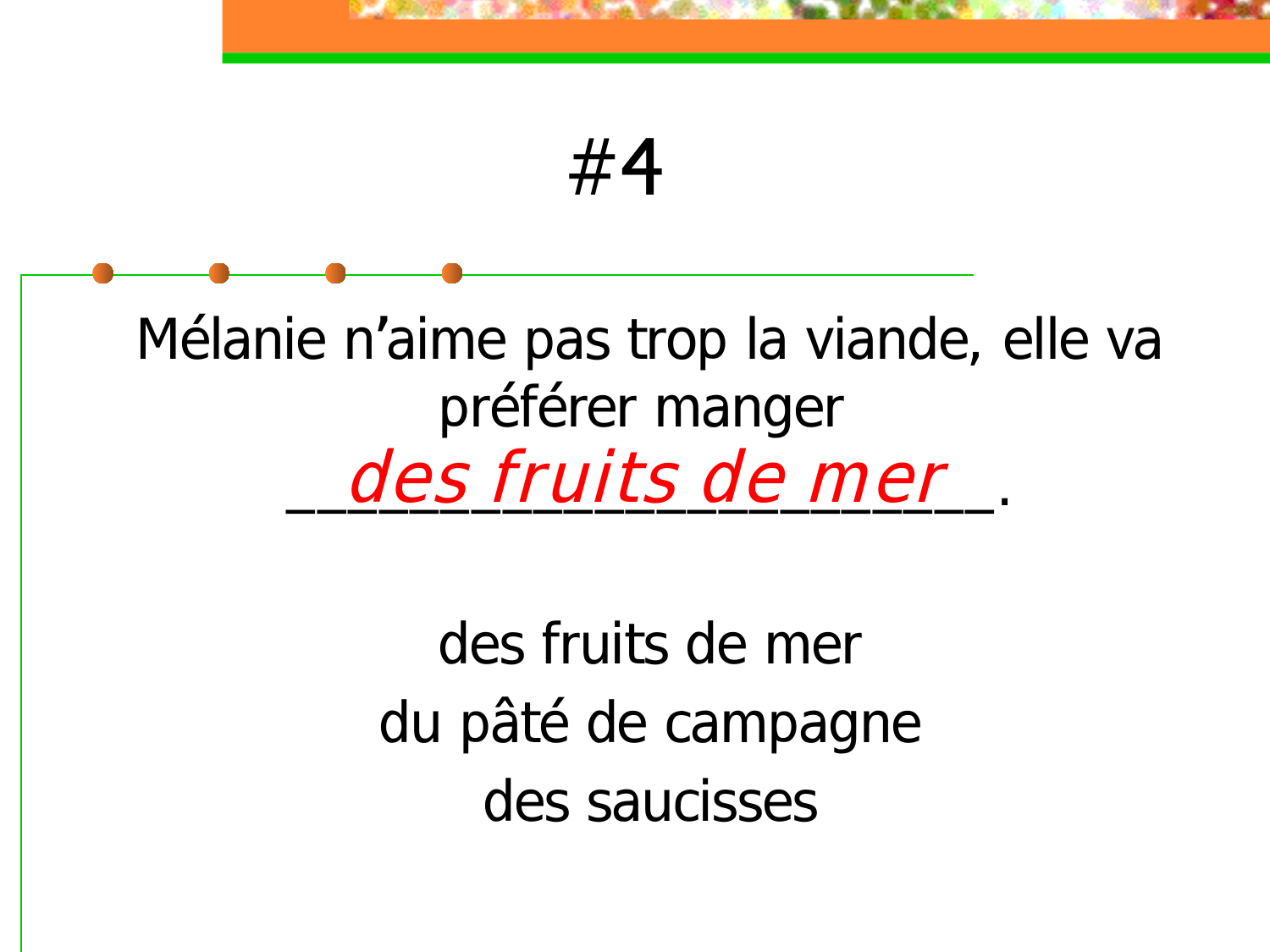

# #4
Mélanie n’aime pas trop la viande, elle va préférer manger
_______________________.

des fruits de mer
du pâté de campagne
des saucisses
des fruits de mer